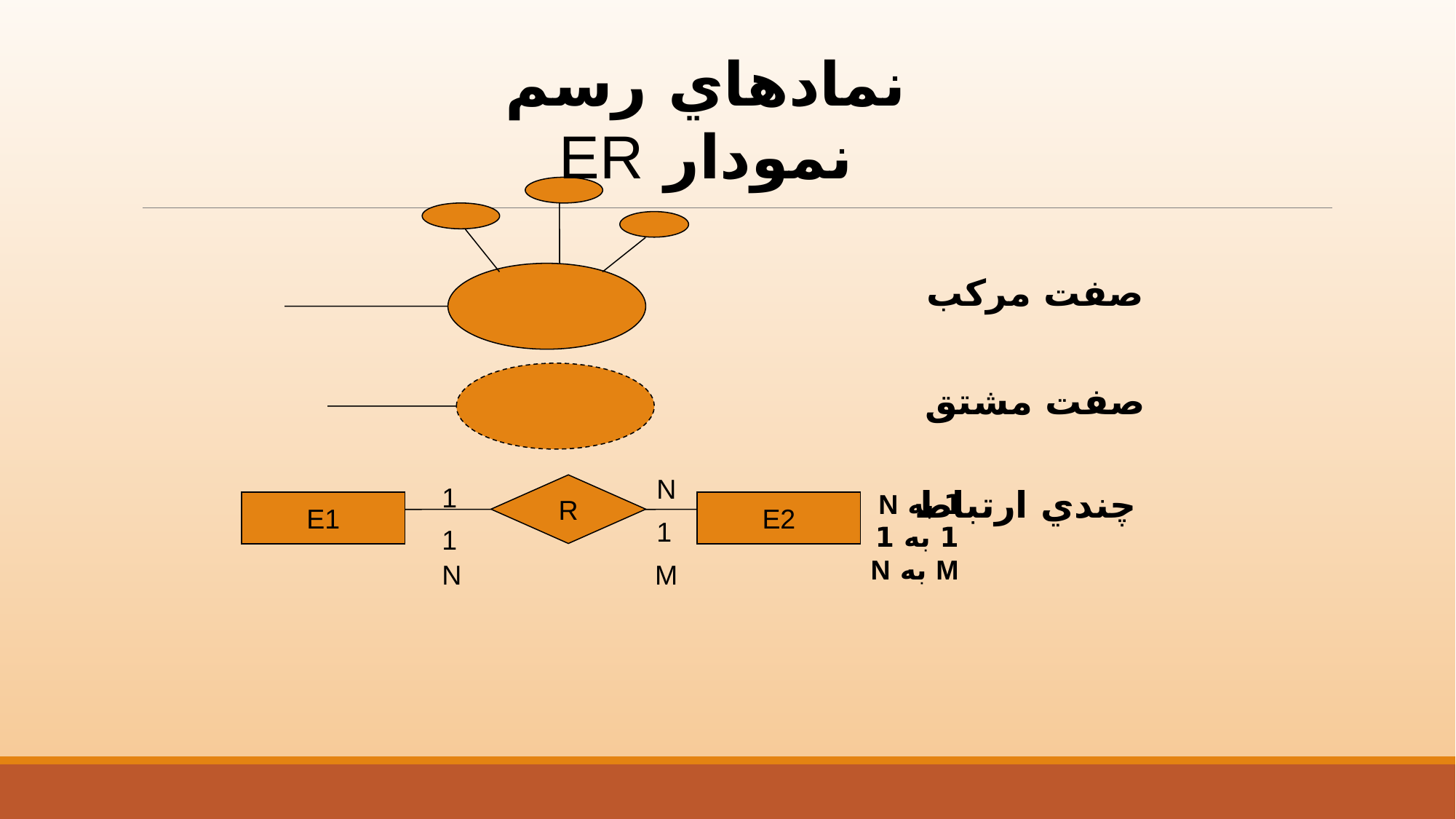

نمادهاي رسم نمودار ER

صفت مركب

صفت مشتق

N
1
R
چندي ارتباط
1 به N
1 به 1
M به N
E1
E2

1

1
N
M